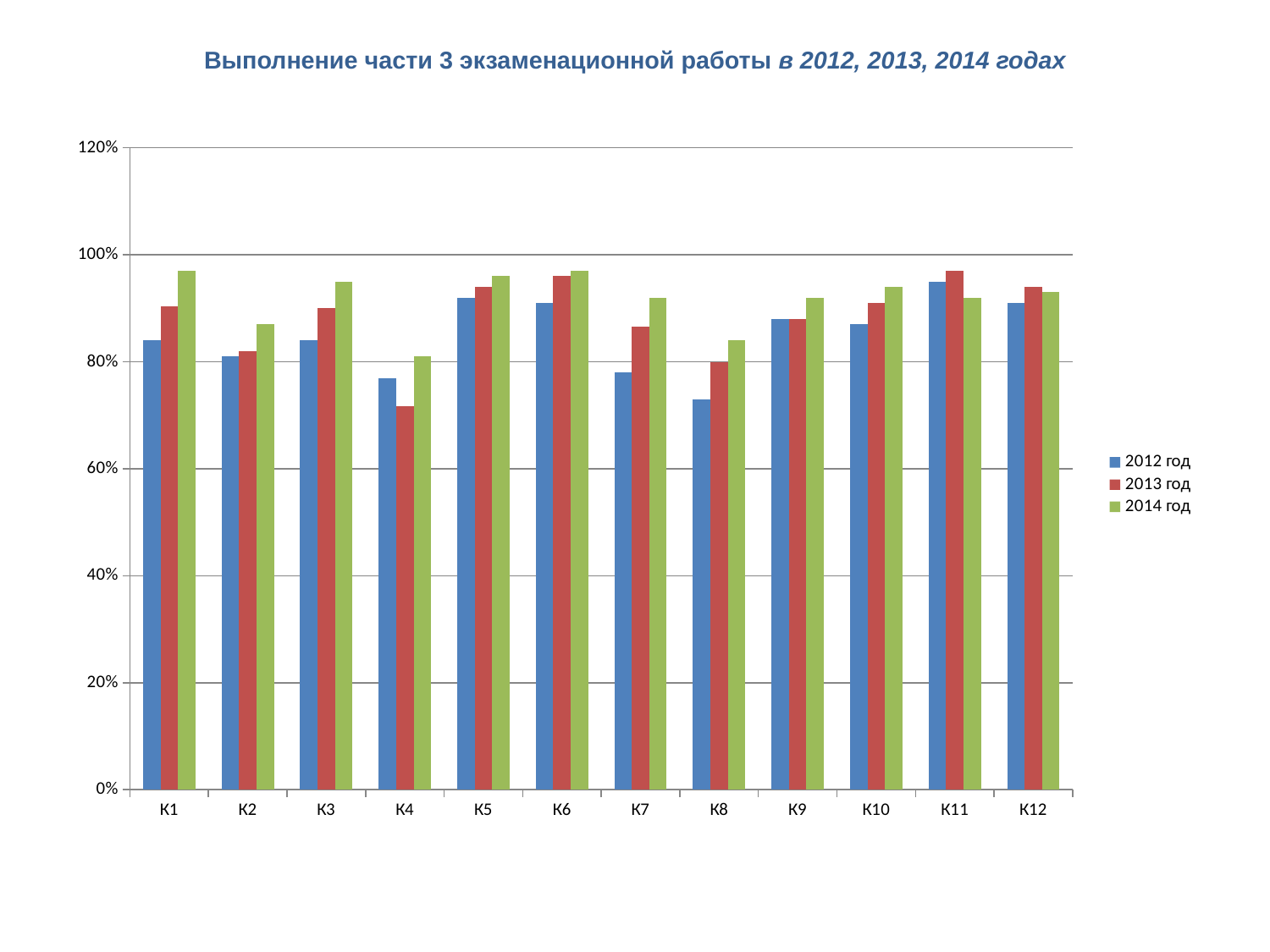

# Выполнение части 3 экзаменационной работы в 2012, 2013, 2014 годах

### Chart

| Category |  |  |  |
|---|---|---|---|
| К1 | 0.8400000000000006 | 0.903 | 0.9700000000000006 |
| К2 | 0.81 | 0.8200000000000006 | 0.8700000000000007 |
| К3 | 0.8400000000000006 | 0.9 | 0.9500000000000006 |
| К4 | 0.7700000000000008 | 0.7170000000000006 | 0.81 |
| К5 | 0.92 | 0.9400000000000006 | 0.9600000000000006 |
| К6 | 0.91 | 0.9600000000000006 | 0.9700000000000006 |
| К7 | 0.78 | 0.8650000000000007 | 0.92 |
| К8 | 0.7300000000000006 | 0.8 | 0.8400000000000006 |
| К9 | 0.88 | 0.88 | 0.92 |
| К10 | 0.8700000000000007 | 0.91 | 0.9400000000000006 |
| К11 | 0.9500000000000006 | 0.9700000000000006 | 0.92 |
| К12 | 0.91 | 0.9400000000000006 | 0.93 |